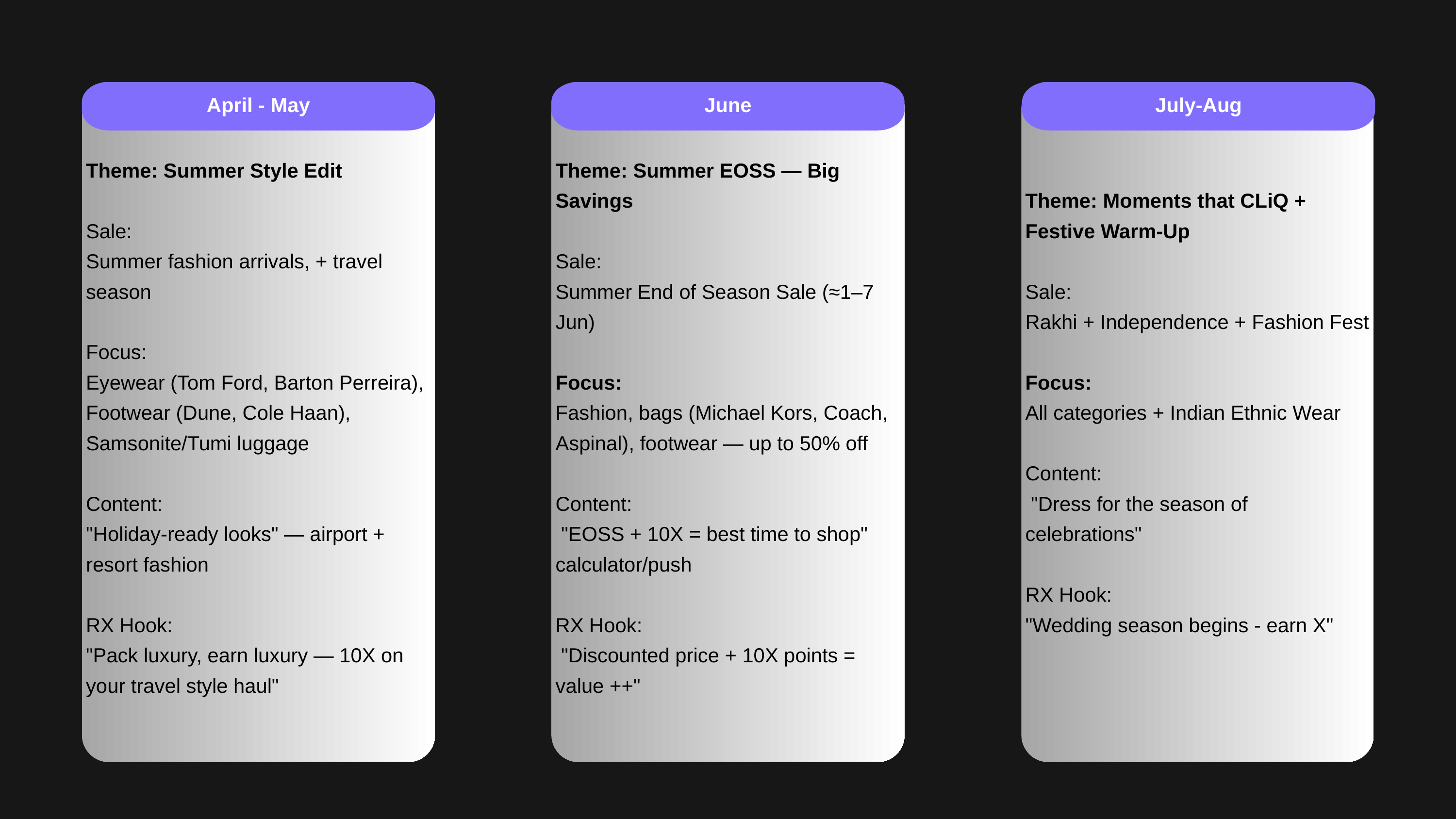

Theme: Summer Style Edit

Sale:
Summer fashion arrivals, + travel season

Focus:
Eyewear (Tom Ford, Barton Perreira),
Footwear (Dune, Cole Haan), Samsonite/Tumi luggage

Content:
"Holiday-ready looks" — airport + resort fashion

RX Hook:
"Pack luxury, earn luxury — 10X on your travel style haul"

April - May

Theme: Summer EOSS — Big Savings

Sale:
Summer End of Season Sale (≈1–7 Jun)

Focus:
Fashion, bags (Michael Kors, Coach, Aspinal), footwear — up to 50% off

Content:
 "EOSS + 10X = best time to shop" calculator/push

RX Hook:
 "Discounted price + 10X points = value ++"

June

Theme: Moments that CLiQ + Festive Warm-Up

Sale:
Rakhi + Independence + Fashion Fest

Focus:
All categories + Indian Ethnic Wear

Content:
 "Dress for the season of celebrations"

RX Hook:
"Wedding season begins - earn X"

July-Aug